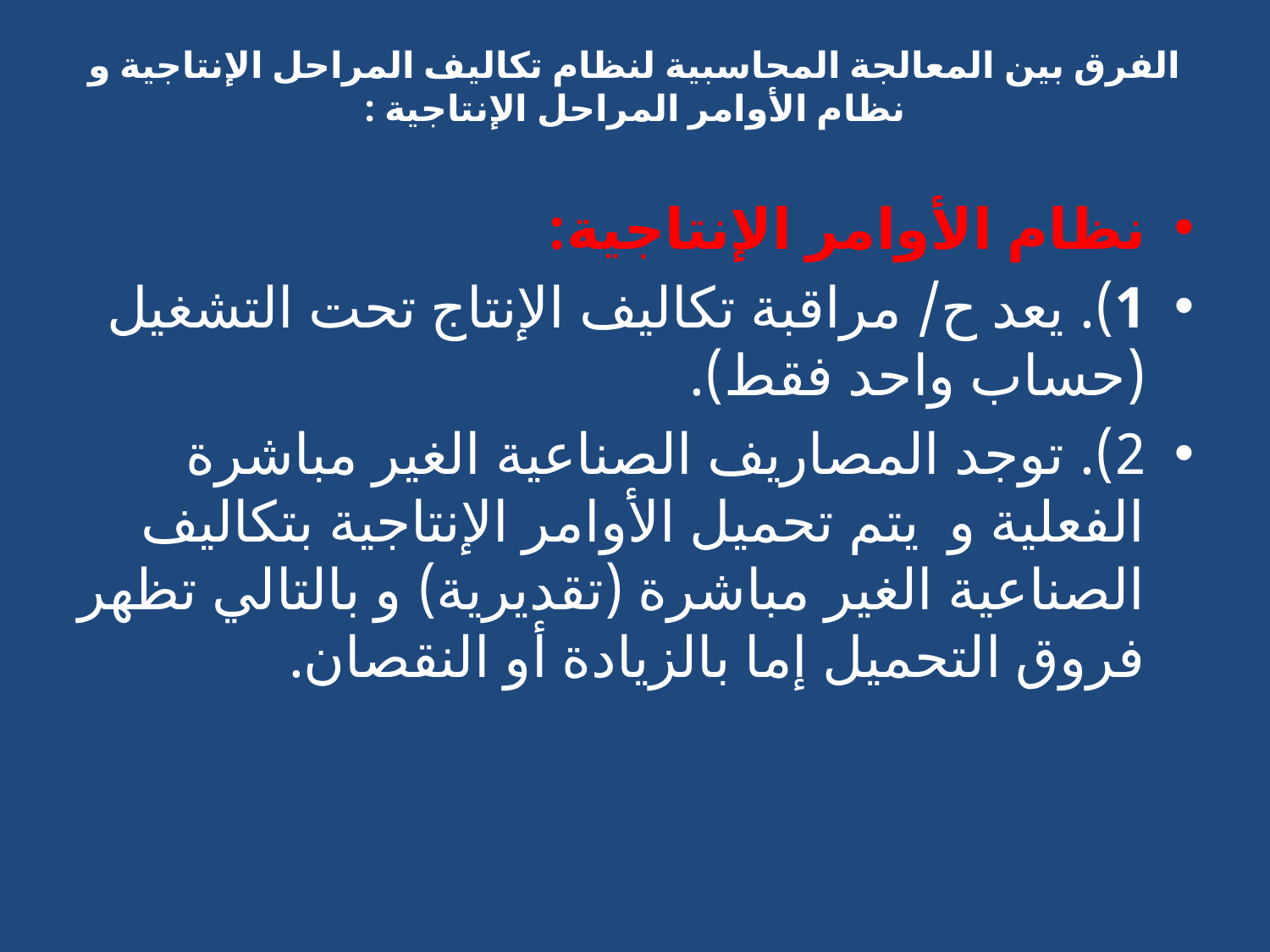

# الفرق بين المعالجة المحاسبية لنظام تكاليف المراحل الإنتاجية و نظام الأوامر المراحل الإنتاجية :
نظام الأوامر الإنتاجية:
1). يعد ح/ مراقبة تكاليف الإنتاج تحت التشغيل (حساب واحد فقط).
2). توجد المصاريف الصناعية الغير مباشرة الفعلية و  يتم تحميل الأوامر الإنتاجية بتكاليف  الصناعية الغير مباشرة (تقديرية) و بالتالي تظهر فروق التحميل إما بالزيادة أو النقصان.